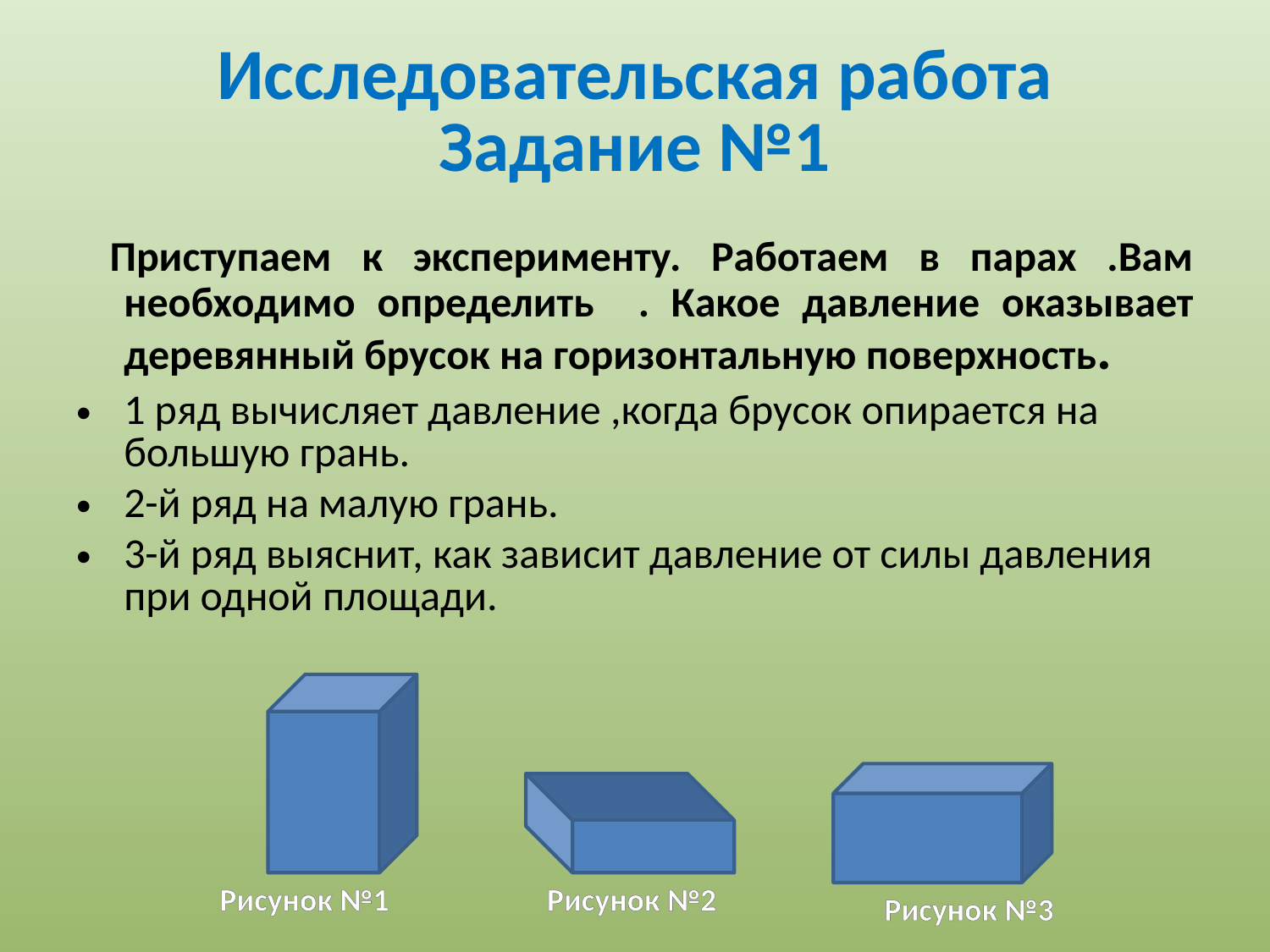

# Исследовательская работа Задание №1
 Приступаем к эксперименту. Работаем в парах .Вам необходимо определить  . Какое давление оказывает деревянный брусок на горизонтальную поверхность.
1 ряд вычисляет давление ,когда брусок опирается на большую грань.
2-й ряд на малую грань.
3-й ряд выяснит, как зависит давление от силы давления при одной площади.

Рисунок №1
Рисунок №2
Рисунок №3